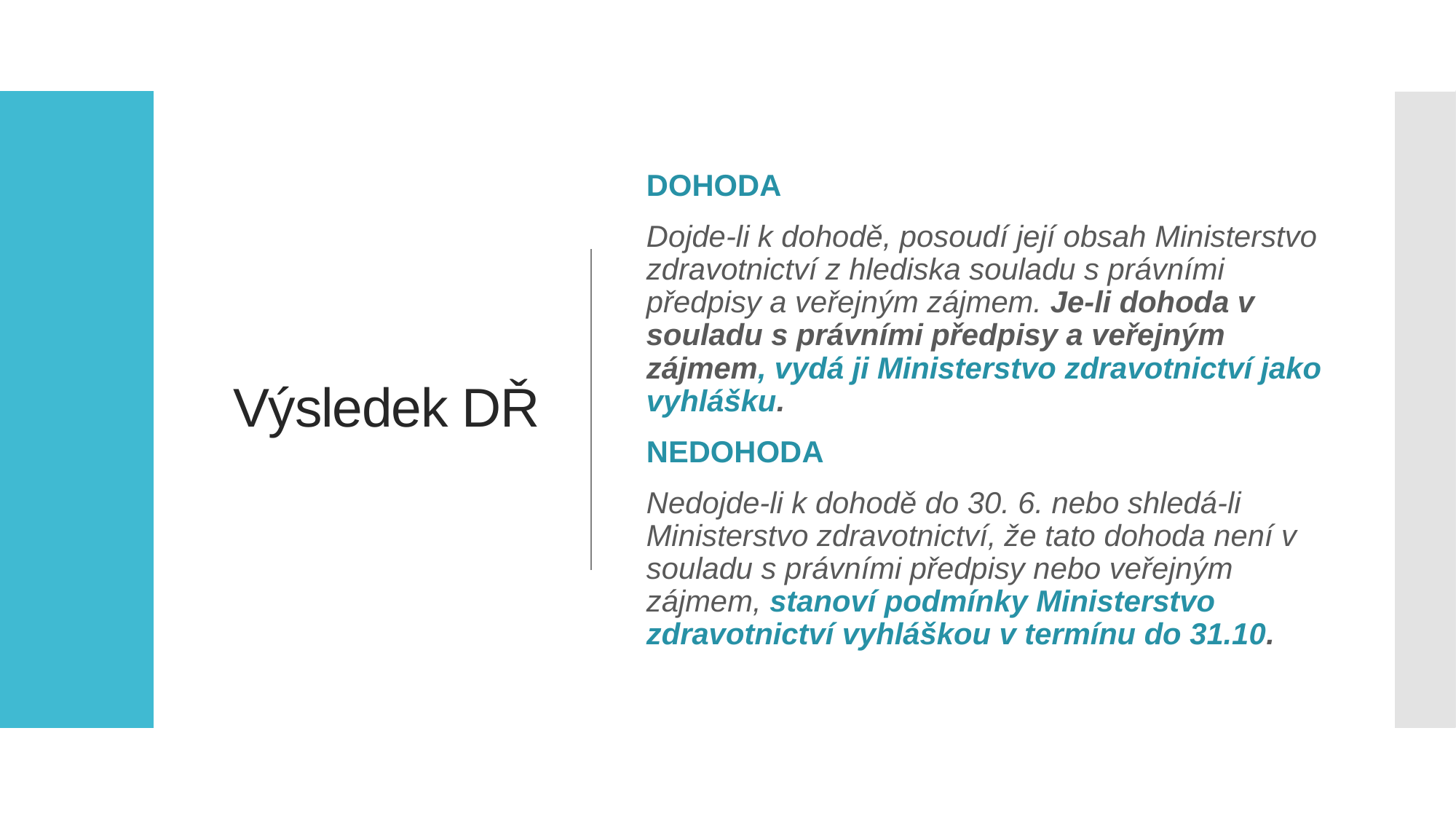

# Výsledek DŘ

DOHODA
Dojde-li k dohodě, posoudí její obsah Ministerstvo zdravotnictví z hlediska souladu s právními předpisy a veřejným zájmem. Je-li dohoda v souladu s právními předpisy a veřejným zájmem, vydá ji Ministerstvo zdravotnictví jako vyhlášku.
NEDOHODA
Nedojde-li k dohodě do 30. 6. nebo shledá-li Ministerstvo zdravotnictví, že tato dohoda není v souladu s právními předpisy nebo veřejným zájmem, stanoví podmínky Ministerstvo zdravotnictví vyhláškou v termínu do 31.10.